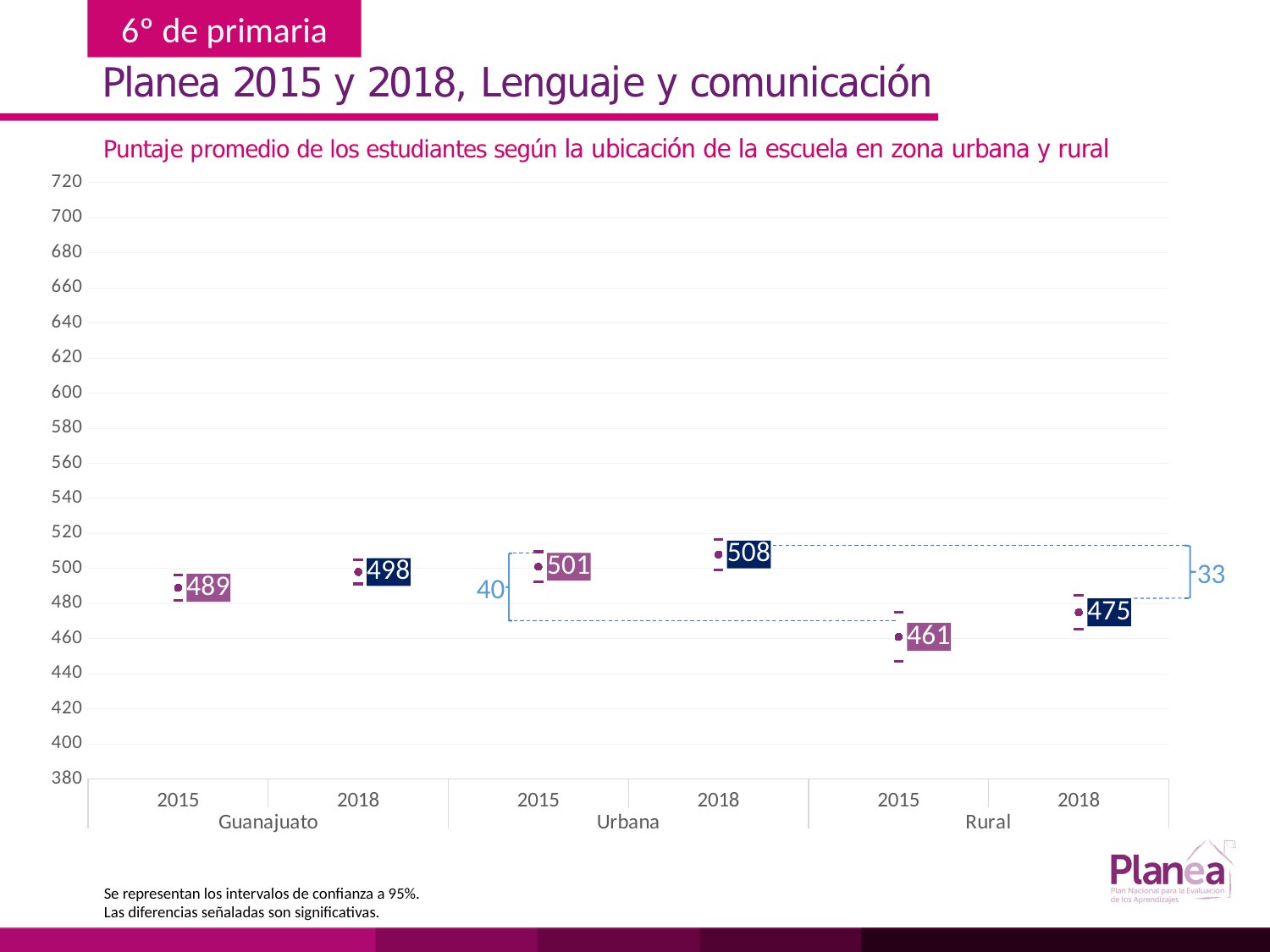

Planea 2015 y 2018, Lenguaje y comunicación

Puntaje promedio de los estudiantes según la ubicación de la escuela en zona urbana y rural

### Chart

| Category |  |  |  |
|---|---|---|---|
| 2015 | 481.637 | 496.363 | 489.0 |
| 2018 | 491.234 | 504.766 | 498.0 |
| 2015 | 492.443 | 509.557 | 501.0 |
| 2018 | 499.244 | 516.756 | 508.0 |
| 2015 | 446.871 | 475.129 | 461.0 |
| 2018 | 465.249 | 484.751 | 475.0 |
33

40
Se representan los intervalos de confianza a 95%.
Las diferencias señaladas son significativas.